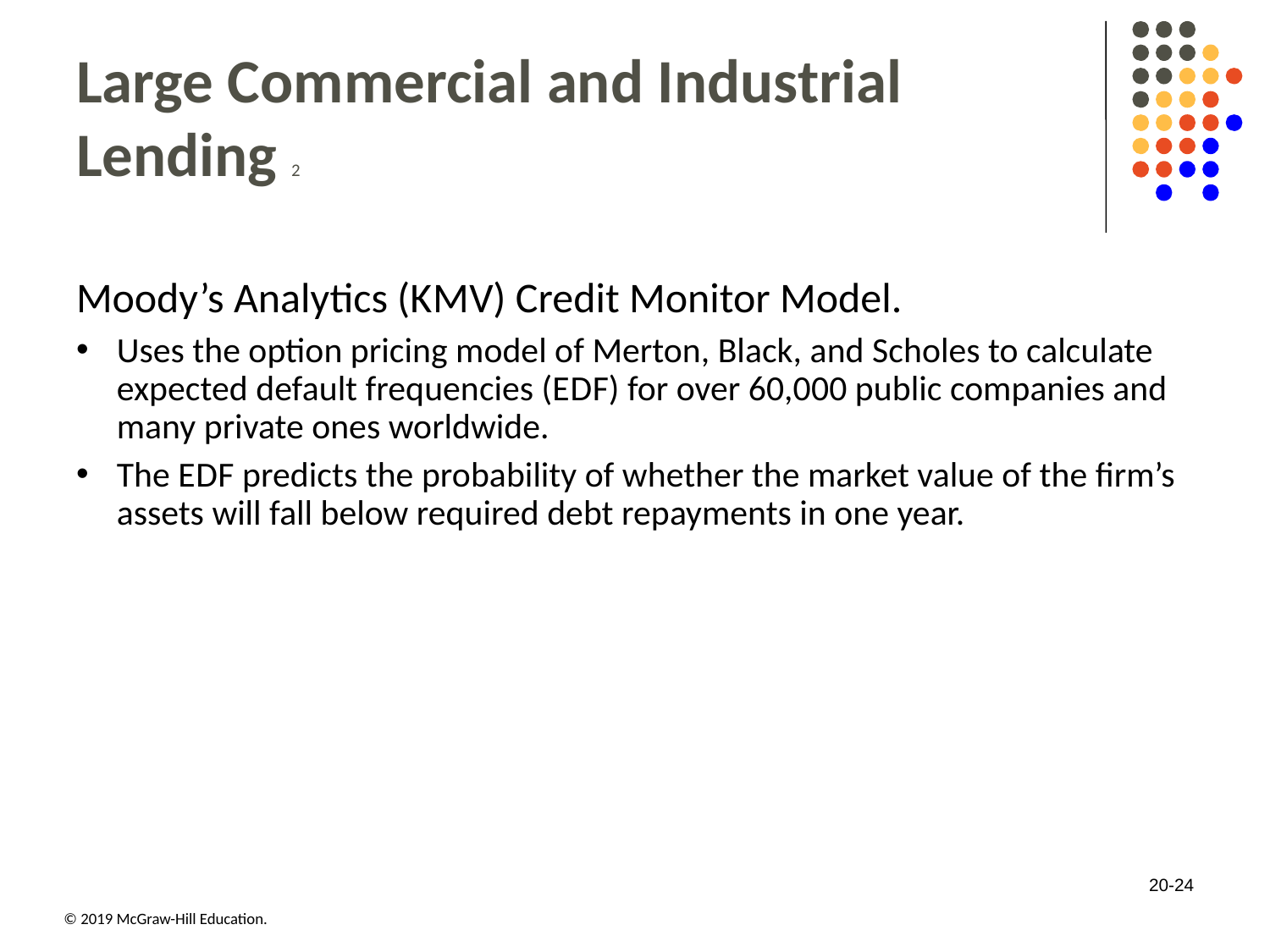

# Large Commercial and Industrial Lending 2
Moody’s Analytics (K M V) Credit Monitor Model.
Uses the option pricing model of Merton, Black, and Scholes to calculate expected default frequencies (E D F) for over 60,000 public companies and many private ones worldwide.
The E D F predicts the probability of whether the market value of the firm’s assets will fall below required debt repayments in one year.
20-24